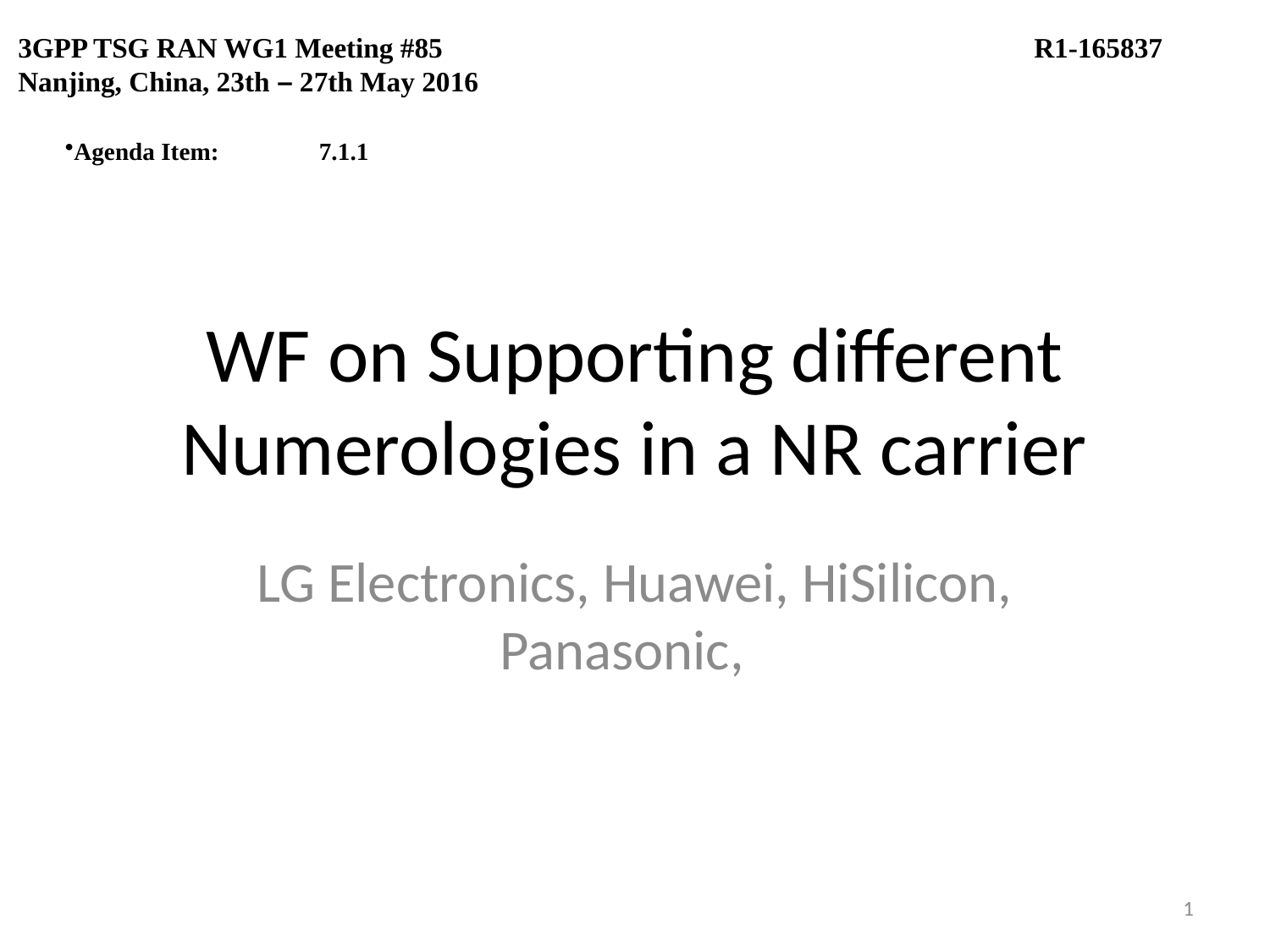

3GPP TSG RAN WG1 Meeting #85					R1-165837
Nanjing, China, 23th – 27th May 2016

Agenda Item:	7.1.1

# WF on Supporting different Numerologies in a NR carrier
LG Electronics, Huawei, HiSilicon, Panasonic,
1